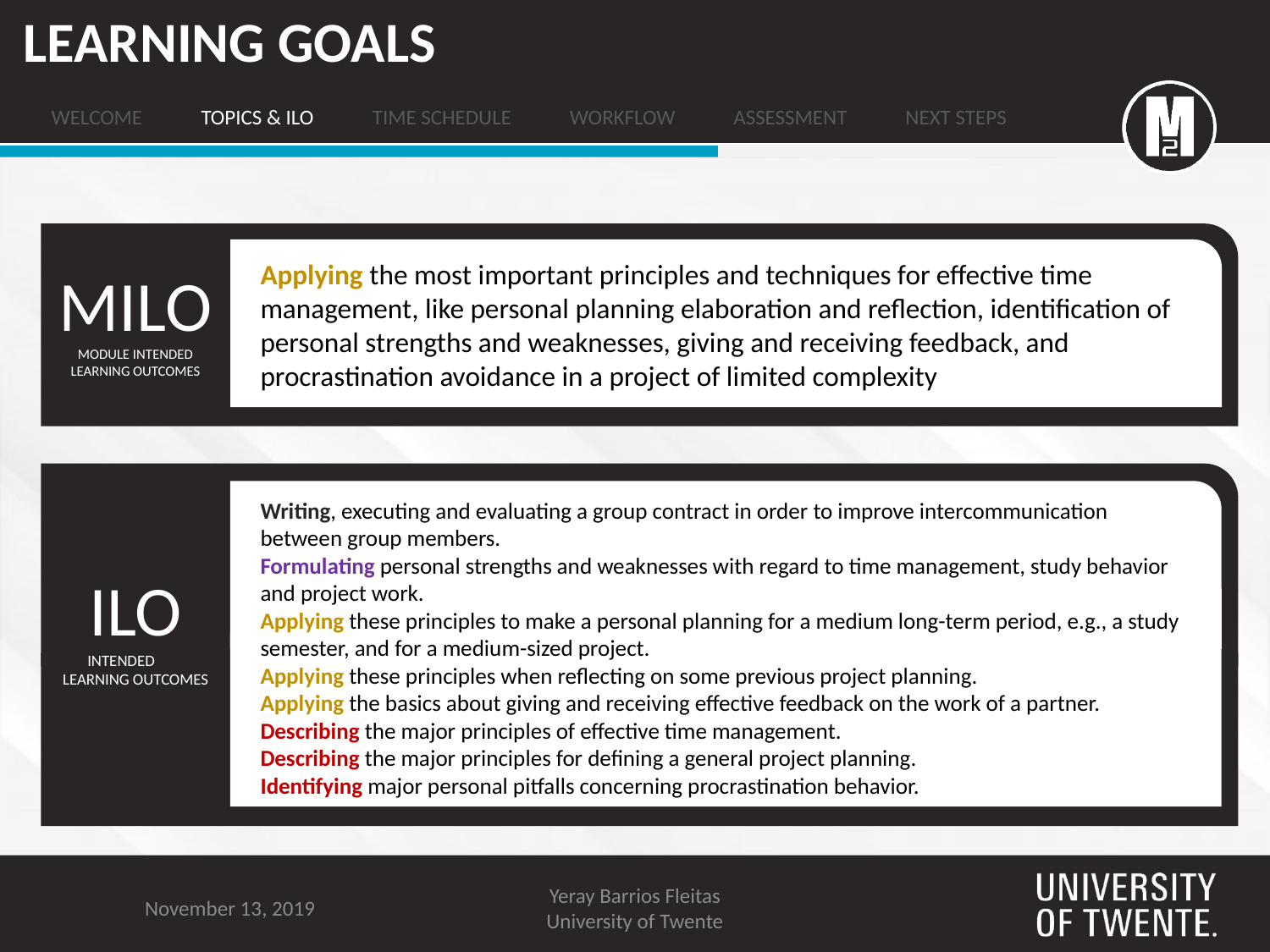

LEARNING GOALS
        WELCOME            TOPICS & ILO            TIME SCHEDULE            WORKFLOW            ASSESSMENT            NEXT STEPS

Applying the most important principles and techniques for effective time management, like personal planning elaboration and reflection, identification of personal strengths and weaknesses, giving and receiving feedback, and procrastination avoidance in a project of limited complexity
MILO
MODULE INTENDED LEARNING OUTCOMES

Writing, executing and evaluating a group contract in order to improve intercommunication between group members.
Formulating personal strengths and weaknesses with regard to time management, study behavior and project work.
Applying these principles to make a personal planning for a medium long-term period, e.g., a study semester, and for a medium-sized project.
Applying these principles when reflecting on some previous project planning.
Applying the basics about giving and receiving effective feedback on the work of a partner.
Describing the major principles of effective time management.
Describing the major principles for defining a general project planning.
Identifying major personal pitfalls concerning procrastination behavior.
ILO
INTENDED         LEARNING OUTCOMES

November 13, 2019
Yeray Barrios Fleitas
University of Twente